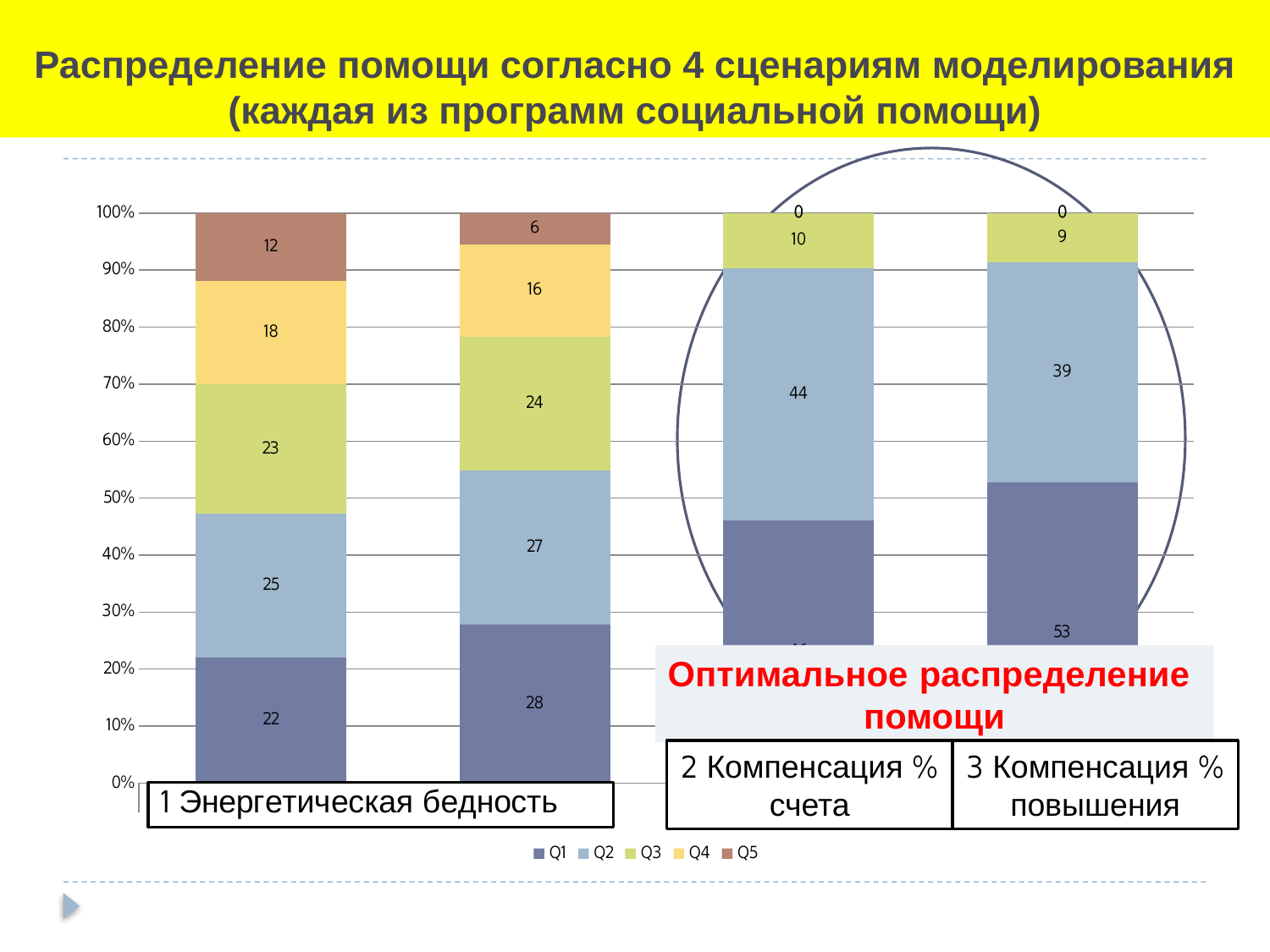

# Распределение помощи согласно 4 сценариям моделирования (каждая из программ социальной помощи)

### Chart

| Category | Q1 | Q2 | Q3 | Q4 | Q5 |
|---|---|---|---|---|---|
| 10% | 22.0 | 25.2 | 22.7 | 18.1 | 11.9 |
| 15% | 27.9 | 27.0 | 23.5 | 16.2 | 5.5 |
|  | 46.1 | 44.3 | 9.6 | 0.0 | 0.0 |
|  | 52.7 | 38.7 | 8.6 | 0.0 | 0.0 |
Оптимальное распределение
помощи
2 Компенсация % счета
3 Компенсация % повышения